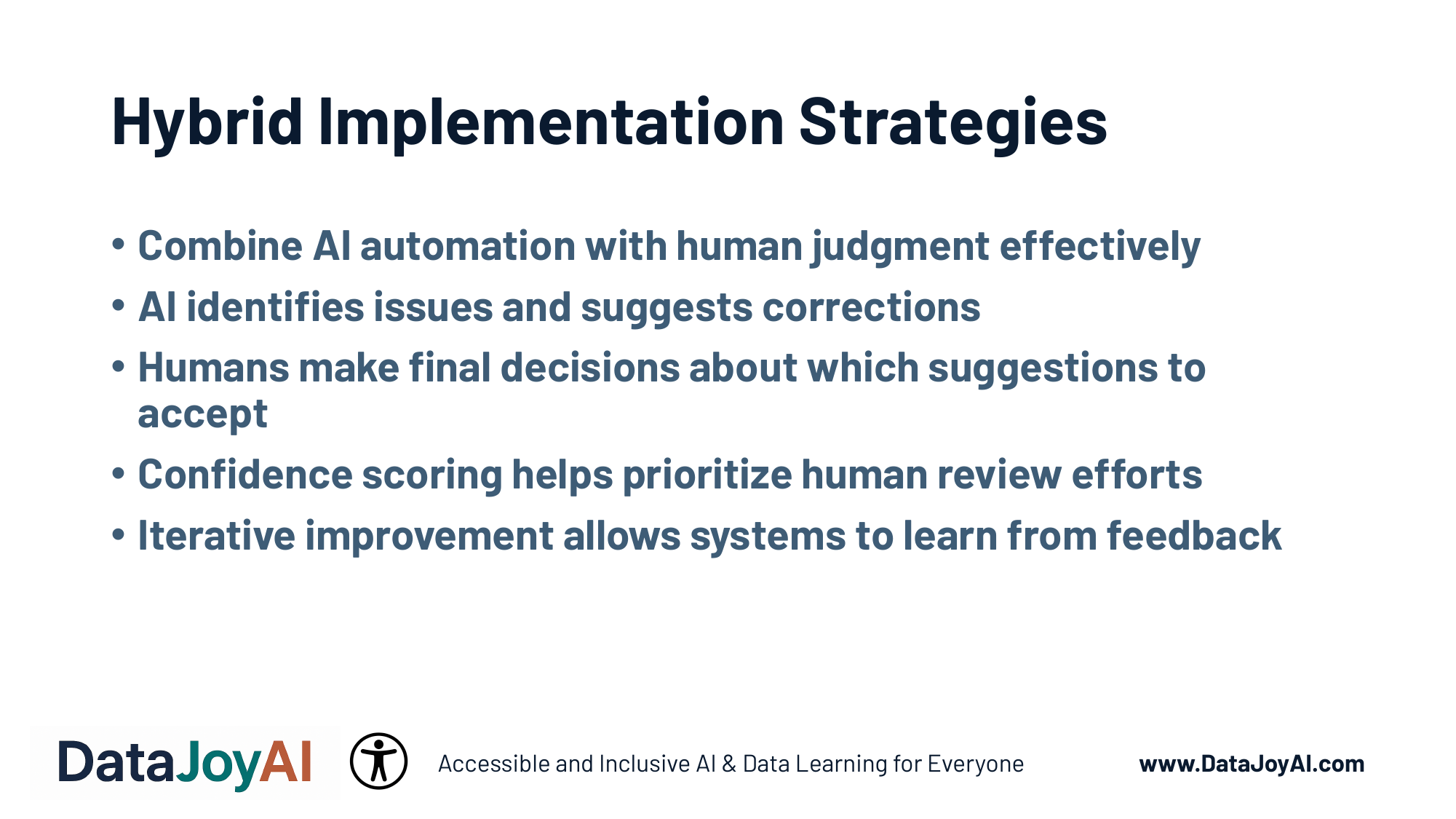

# Hybrid Implementation Strategies
Combine AI automation with human judgment effectively
AI identifies issues and suggests corrections
Humans make final decisions about which suggestions to accept
Confidence scoring helps prioritize human review efforts
Iterative improvement allows systems to learn from feedback